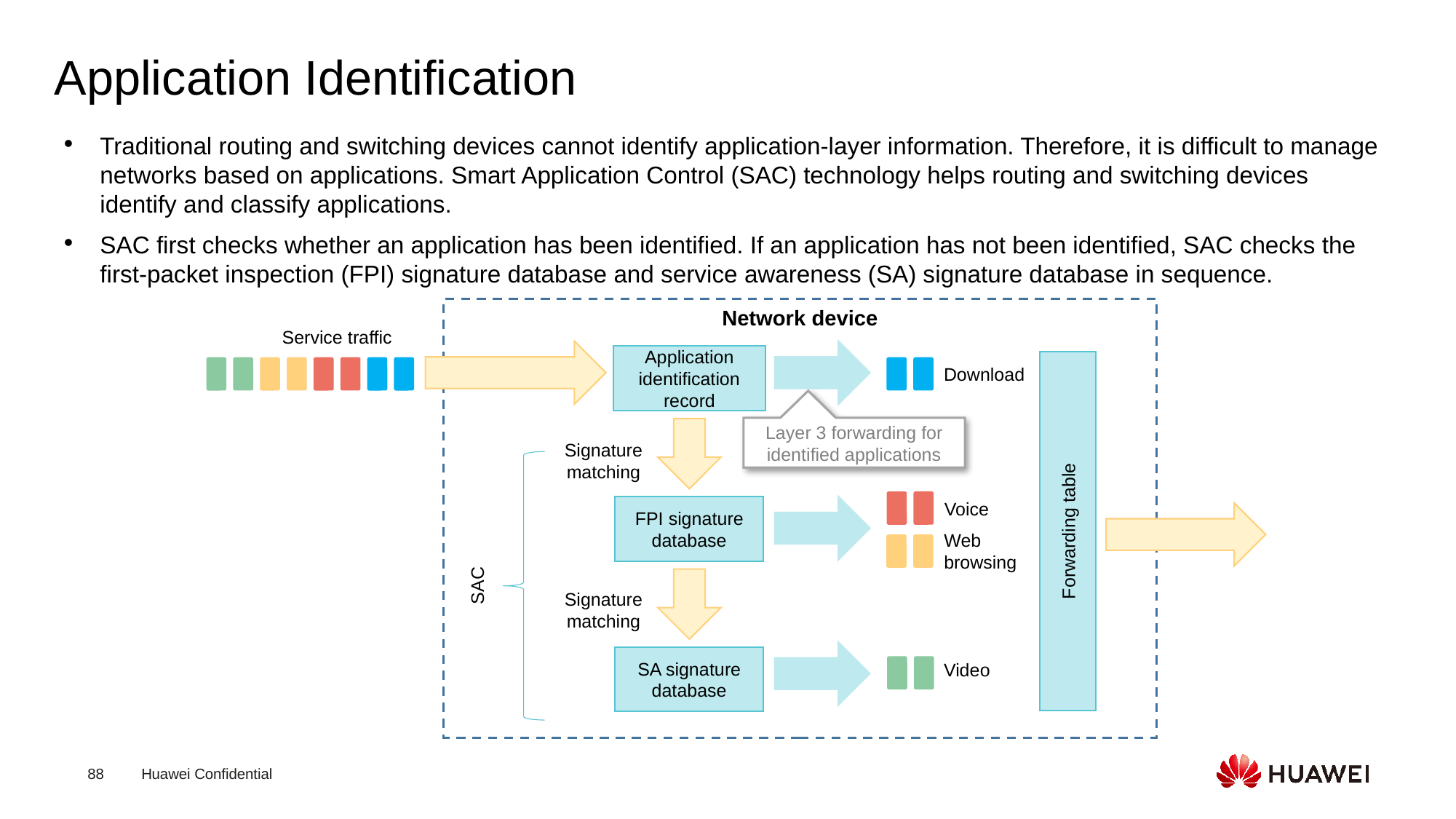

# Application Identification
Traditional routing and switching devices cannot identify application-layer information. Therefore, it is difficult to manage networks based on applications. Smart Application Control (SAC) technology helps routing and switching devices identify and classify applications.
SAC first checks whether an application has been identified. If an application has not been identified, SAC checks the first-packet inspection (FPI) signature database and service awareness (SA) signature database in sequence.

Network device
Service traffic

Application identification record
Download

Layer 3 forwarding for identified applications

Signature matching

Voice
FPI signature database

Forwarding table
Web browsing

SAC

Signature matching

SA signature database
Video